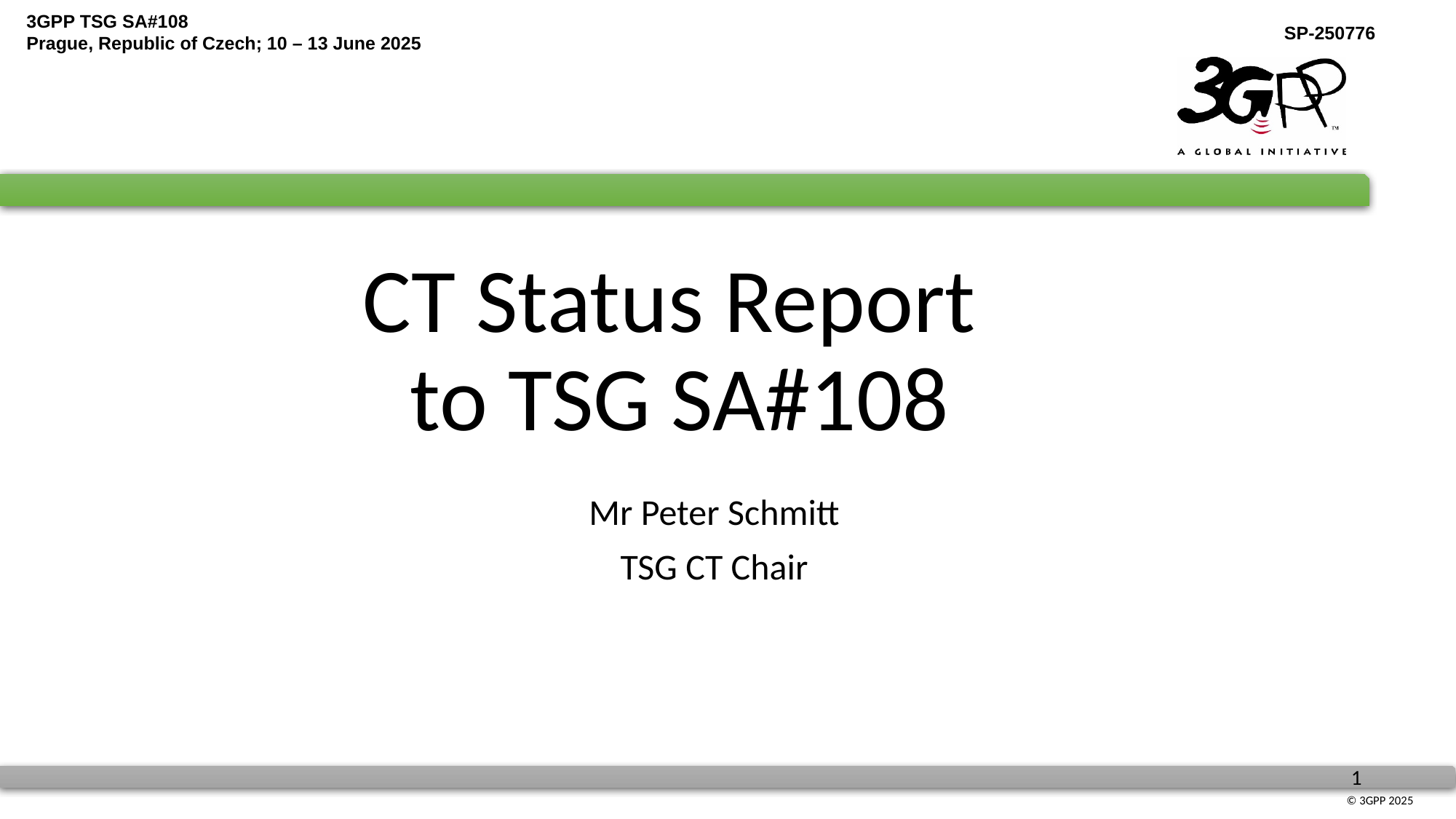

# CT Status Report to TSG SA#108
Mr Peter Schmitt
TSG CT Chair